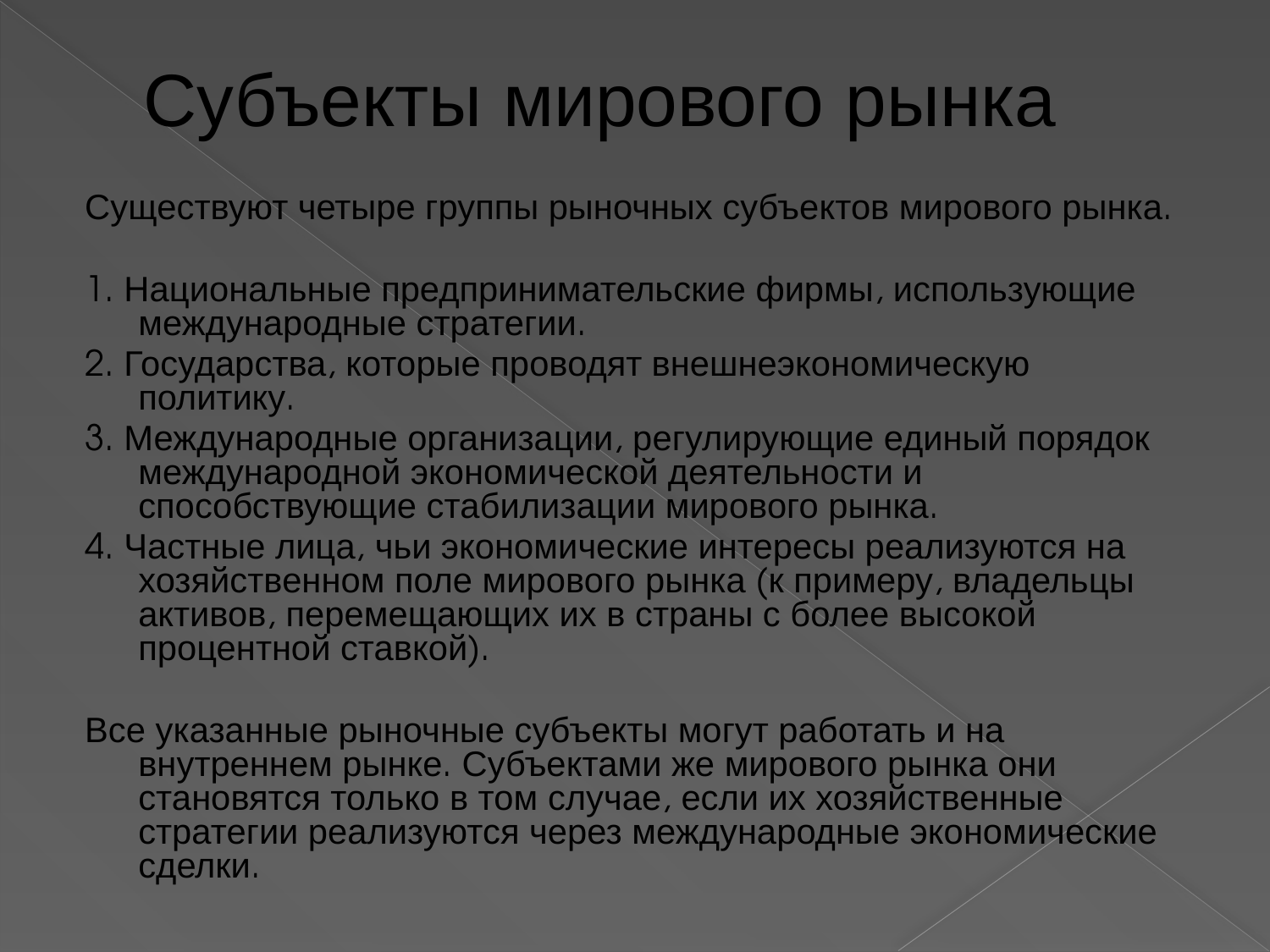

# Субъекты мирового рынка
Существуют четыре группы рыночных субъектов мирового рынка.

1. Национальные предпринимательские фирмы, использующие международные стратегии.
2. Государства, которые проводят внешнеэкономическую политику.
3. Международные организации, регулирующие единый порядок международной экономической деятельности и способствующие стабилизации мирового рынка.
4. Частные лица, чьи экономические интересы реализуются на хозяйственном поле мирового рынка (к примеру, владельцы активов, перемещающих их в страны с более высокой процентной ставкой).

Все указанные рыночные субъекты могут работать и на внутреннем рынке. Субъектами же мирового рынка они становятся только в том случае, если их хозяйственные стратегии реализуются через международные экономические сделки.